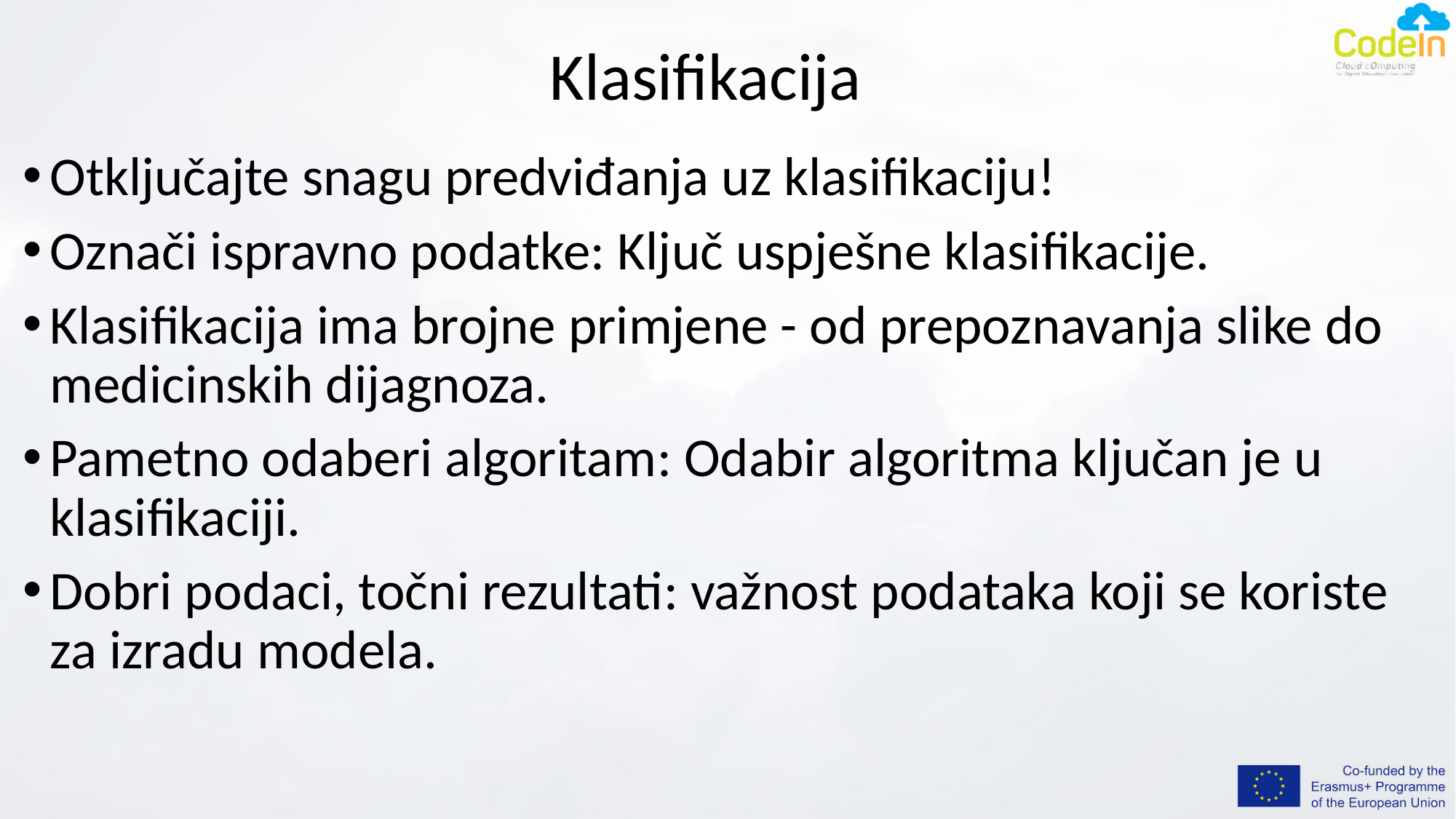

# Klasifikacija
Otključajte snagu predviđanja uz klasifikaciju!
Označi ispravno podatke: Ključ uspješne klasifikacije.
Klasifikacija ima brojne primjene - od prepoznavanja slike do medicinskih dijagnoza.
Pametno odaberi algoritam: Odabir algoritma ključan je u klasifikaciji.
Dobri podaci, točni rezultati: važnost podataka koji se koriste za izradu modela.